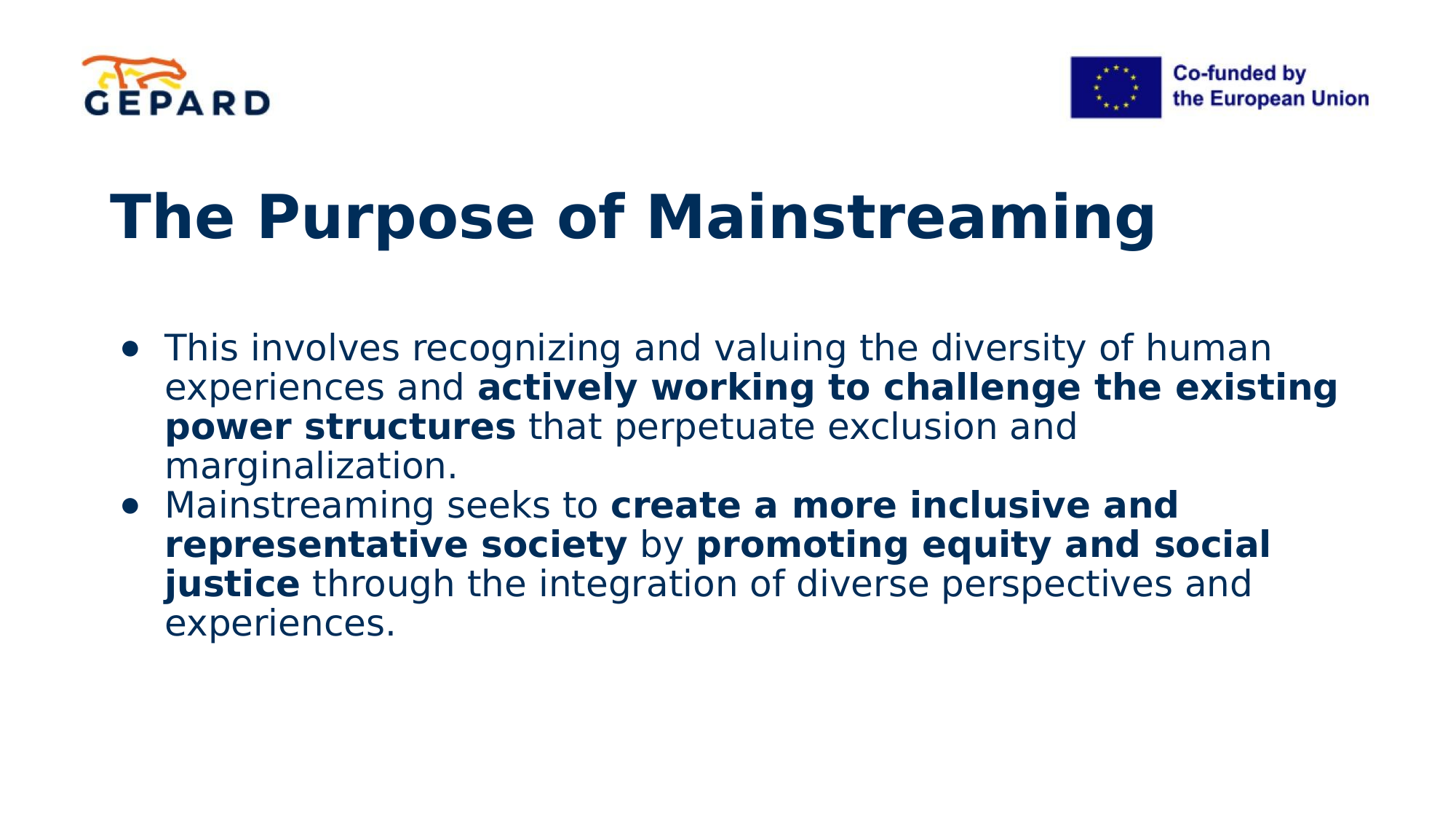

# The Purpose of Mainstreaming
This involves recognizing and valuing the diversity of human experiences and actively working to challenge the existing power structures that perpetuate exclusion and marginalization.
Mainstreaming seeks to create a more inclusive and representative society by promoting equity and social justice through the integration of diverse perspectives and experiences.